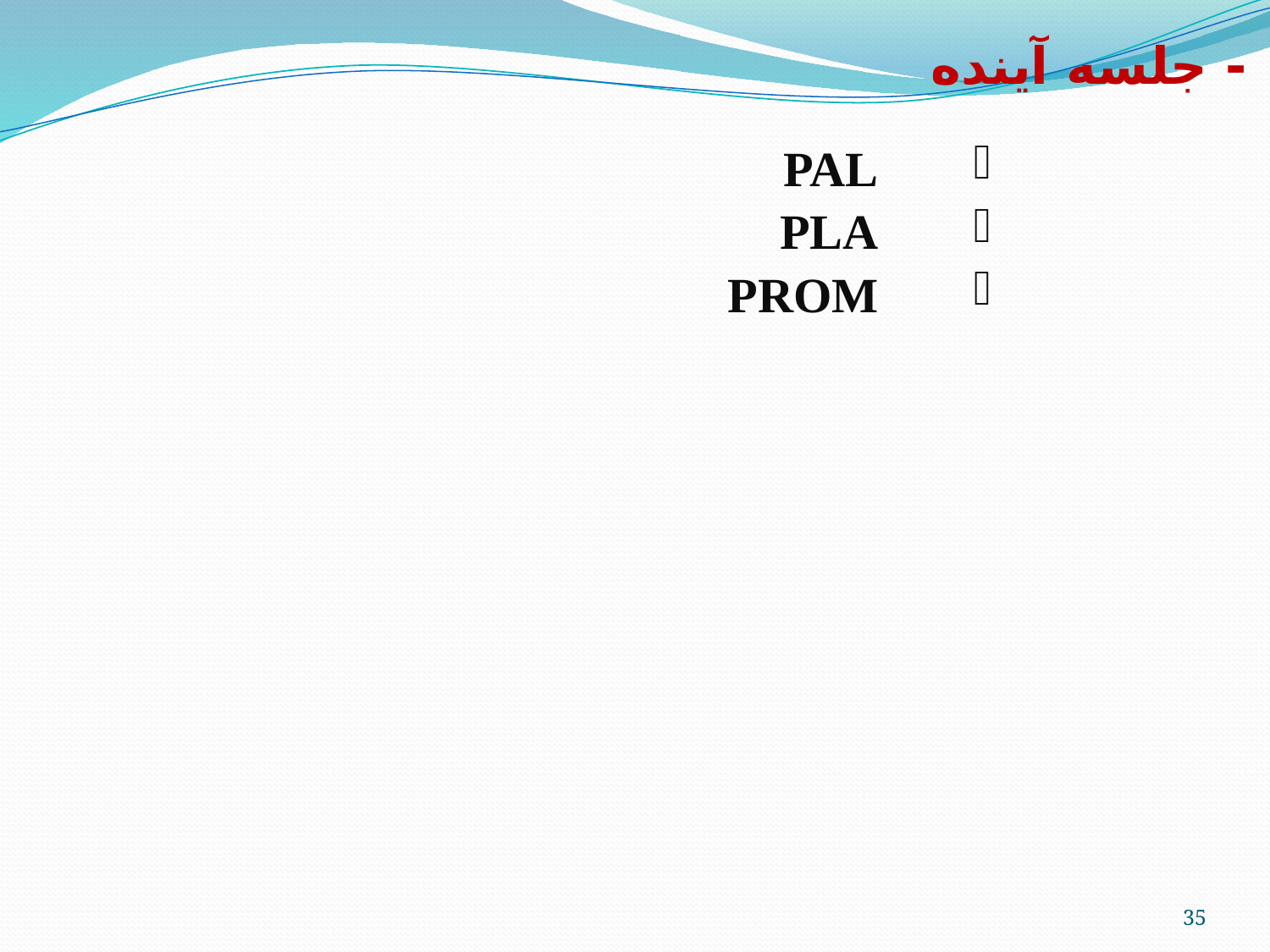

- جلسه آینده
PAL
PLA
PROM
35